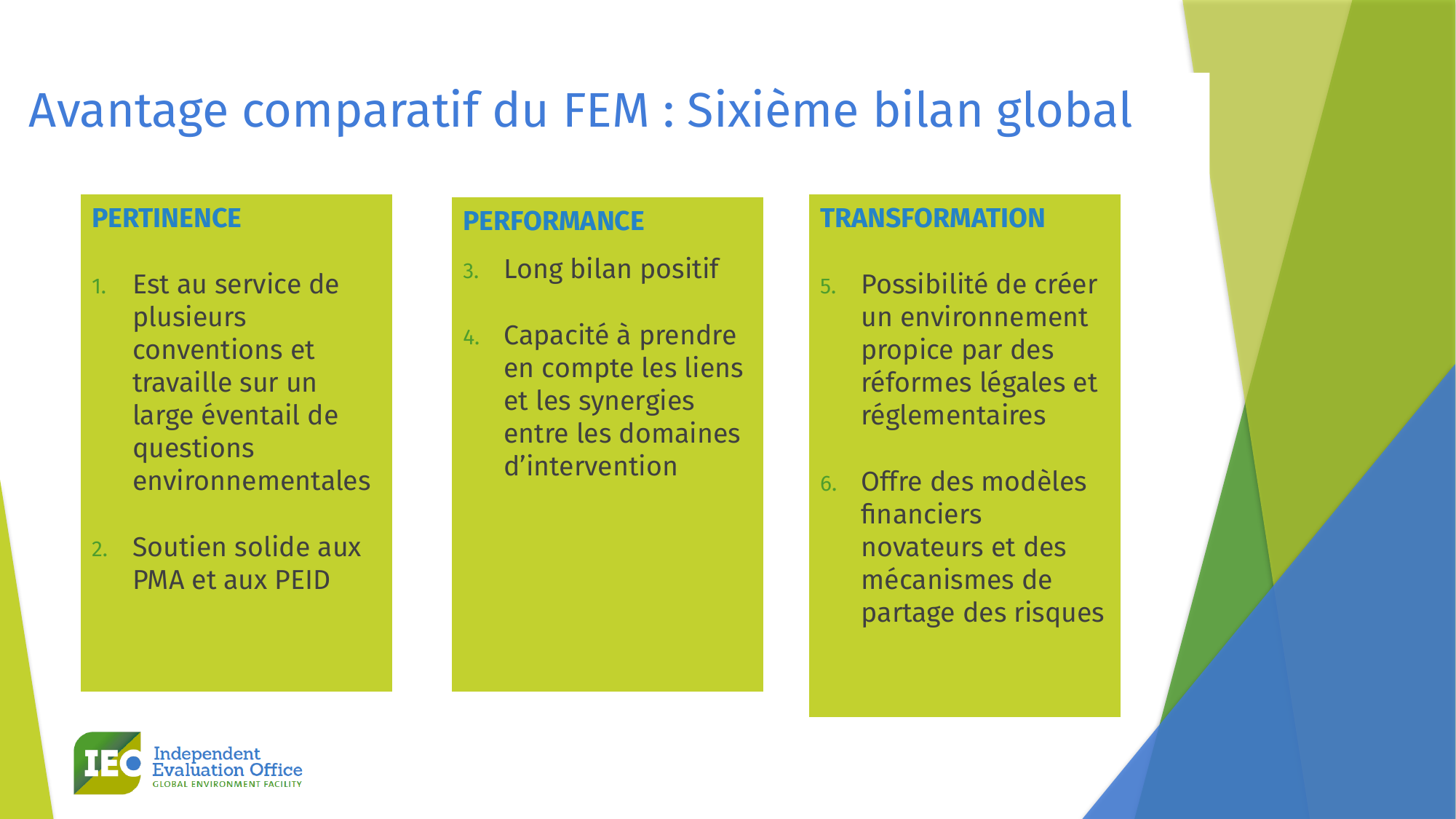

# Avantage comparatif du FEM : Sixième bilan global
PERTINENCE
Est au service de plusieurs conventions et travaille sur un large éventail de questions environnementales
Soutien solide aux PMA et aux PEID

TRANSFORMATION
Possibilité de créer un environnement propice par des réformes légales et réglementaires
Offre des modèles financiers novateurs et des mécanismes de partage des risques

PERFORMANCE
Long bilan positif
Capacité à prendre en compte les liens et les synergies entre les domaines d’intervention